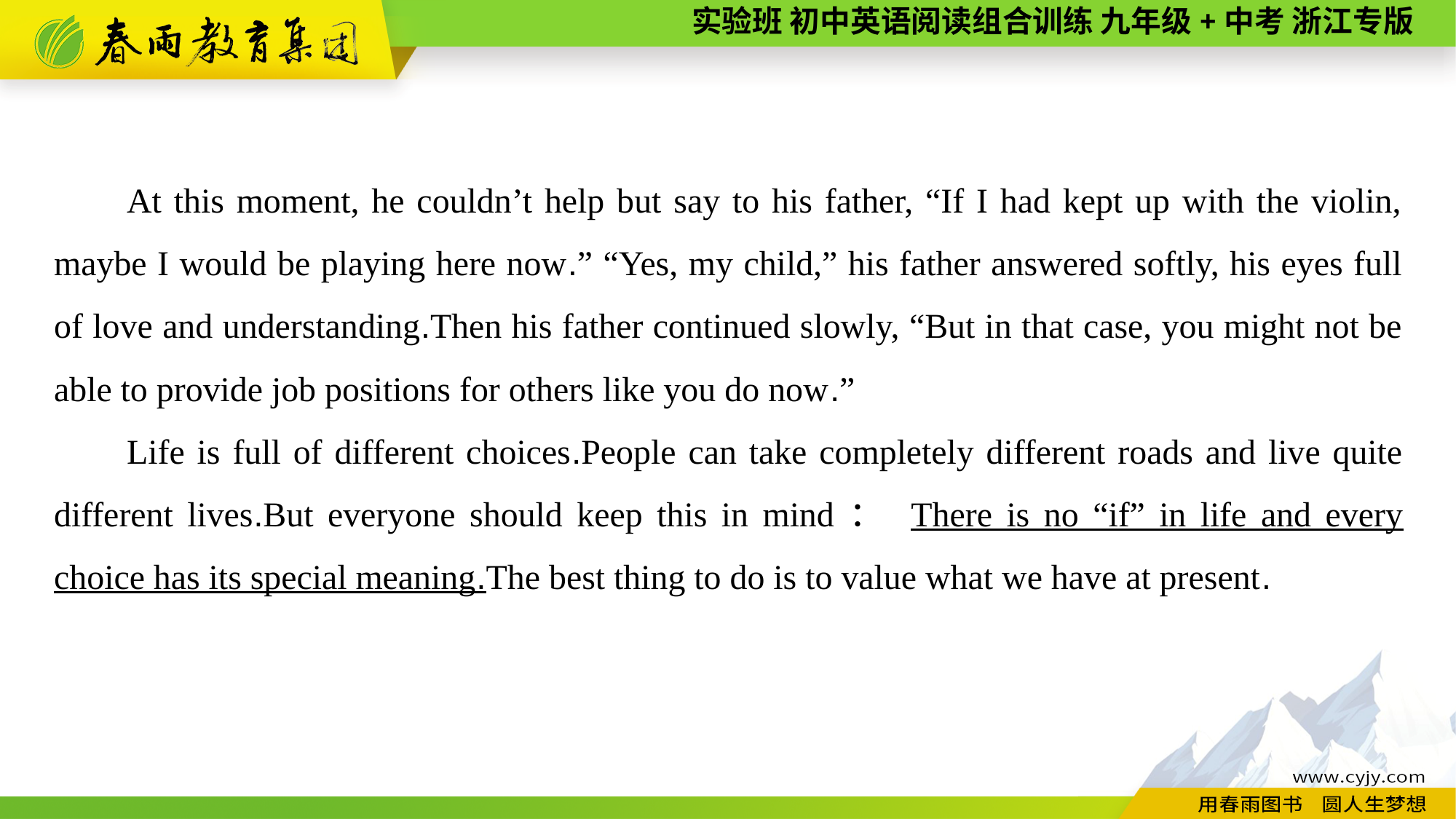

At this moment, he couldn’t help but say to his father, “If I had kept up with the violin, maybe I would be playing here now.” “Yes, my child,” his father answered softly, his eyes full of love and understanding.Then his father continued slowly, “But in that case, you might not be able to provide job positions for others like you do now.”
Life is full of different choices.People can take completely different roads and live quite different lives.But everyone should keep this in mind： There is no “if” in life and every choice has its special meaning.The best thing to do is to value what we have at present.